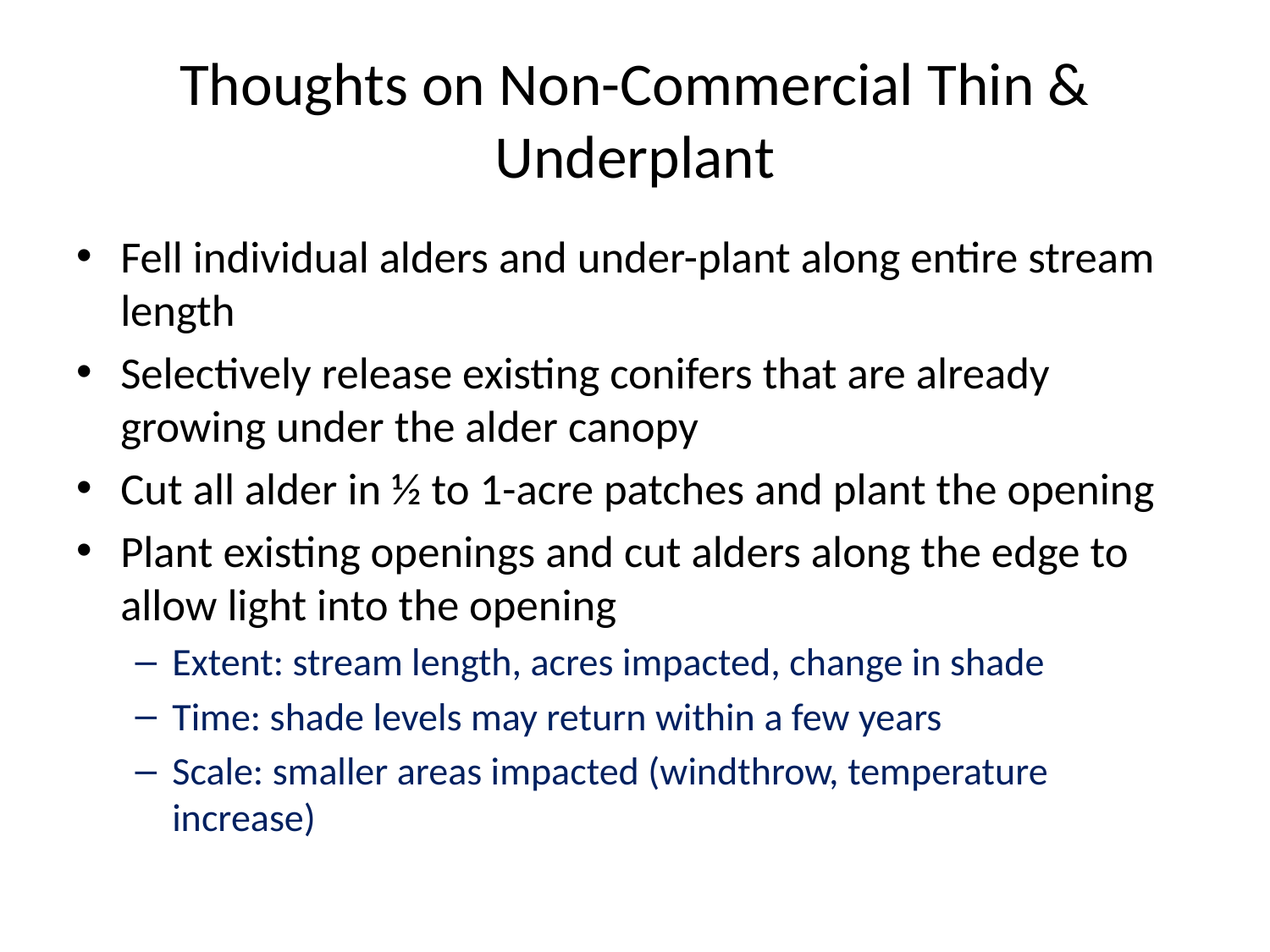

# Thoughts on Non-Commercial Thin & Underplant
Fell individual alders and under-plant along entire stream length
Selectively release existing conifers that are already growing under the alder canopy
Cut all alder in ½ to 1-acre patches and plant the opening
Plant existing openings and cut alders along the edge to allow light into the opening
Extent: stream length, acres impacted, change in shade
Time: shade levels may return within a few years
Scale: smaller areas impacted (windthrow, temperature increase)